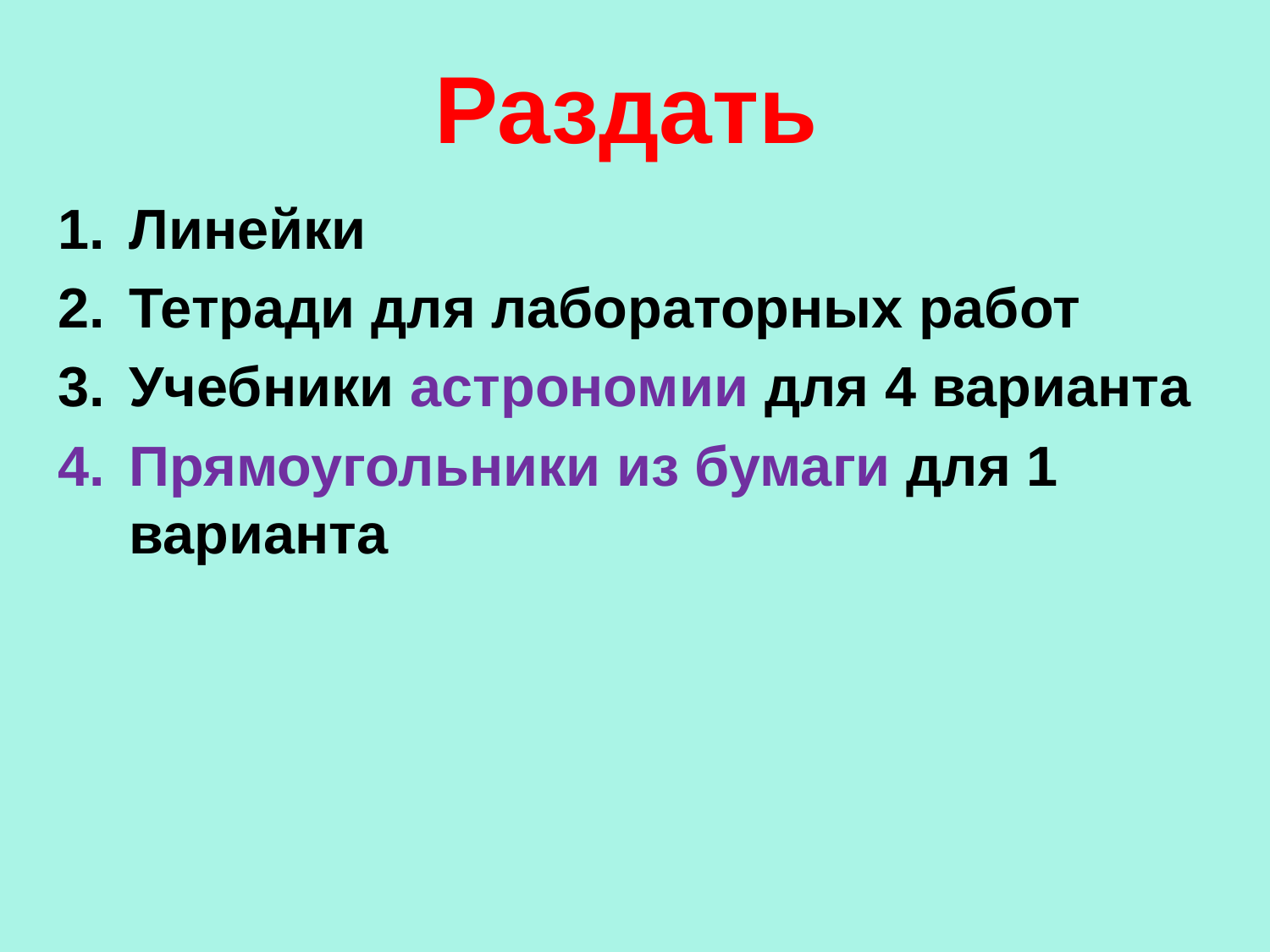

# Раздать
Линейки
Тетради для лабораторных работ
Учебники астрономии для 4 варианта
Прямоугольники из бумаги для 1 варианта